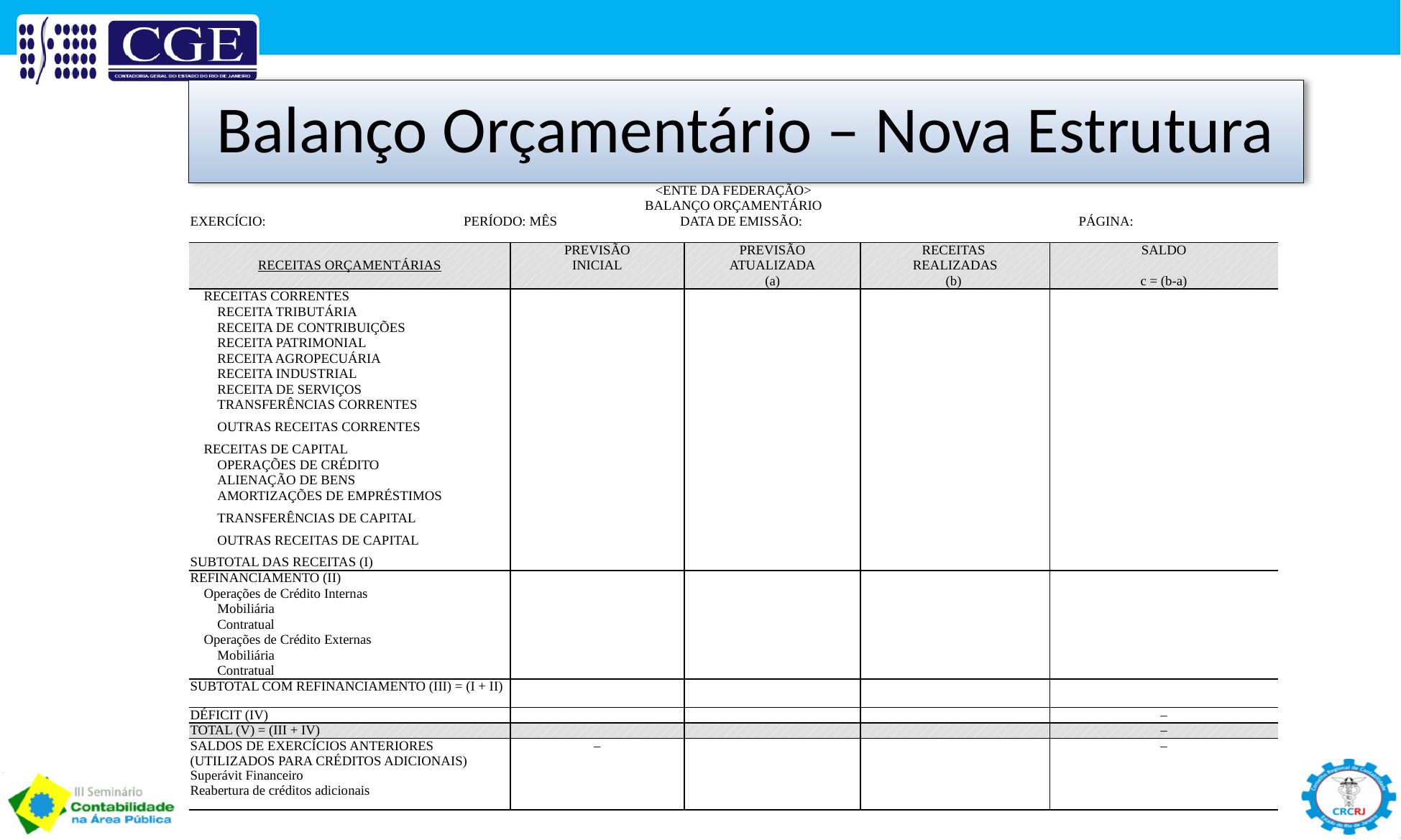

Balanço Orçamentário – Nova Estrutura
| <ENTE DA FEDERAÇÃO> |  |  |  |  |
| --- | --- | --- | --- | --- |
| BALANÇO ORÇAMENTÁRIO |  |  |  |  |
| EXERCÍCIO: PERÍODO: MÊS DATA DE EMISSÃO: PÁGINA: |  |  |  |  |
|  | PREVISÃO | PREVISÃO | RECEITAS | SALDO |
| RECEITAS ORÇAMENTÁRIAS | INICIAL | ATUALIZADA | REALIZADAS |  |
|  |  | (a) | (b) | c = (b-a) |
| RECEITAS CORRENTES |  |  |  |  |
| RECEITA TRIBUTÁRIA |  |  |  |  |
| RECEITA DE CONTRIBUIÇÕES |  |  |  |  |
| RECEITA PATRIMONIAL |  |  |  |  |
| RECEITA AGROPECUÁRIA |  |  |  |  |
| RECEITA INDUSTRIAL |  |  |  |  |
| RECEITA DE SERVIÇOS |  |  |  |  |
| TRANSFERÊNCIAS CORRENTES |  |  |  |  |
| OUTRAS RECEITAS CORRENTES |  |  |  |  |
| RECEITAS DE CAPITAL |  |  |  |  |
| OPERAÇÕES DE CRÉDITO |  |  |  |  |
| ALIENAÇÃO DE BENS |  |  |  |  |
| AMORTIZAÇÕES DE EMPRÉSTIMOS |  |  |  |  |
| TRANSFERÊNCIAS DE CAPITAL |  |  |  |  |
| OUTRAS RECEITAS DE CAPITAL |  |  |  |  |
| SUBTOTAL DAS RECEITAS (I) |  |  |  |  |
| REFINANCIAMENTO (II) |  |  |  |  |
| Operações de Crédito Internas |  |  |  |  |
| Mobiliária |  |  |  |  |
| Contratual |  |  |  |  |
| Operações de Crédito Externas |  |  |  |  |
| Mobiliária |  |  |  |  |
| Contratual |  |  |  |  |
| SUBTOTAL COM REFINANCIAMENTO (III) = (I + II) |  |  |  |  |
| DÉFICIT (IV) |  |  |  | – |
| TOTAL (V) = (III + IV) |  |  |  | – |
| SALDOS DE EXERCÍCIOS ANTERIORES (UTILIZADOS PARA CRÉDITOS ADICIONAIS) Superávit Financeiro Reabertura de créditos adicionais | – |  |  | – |